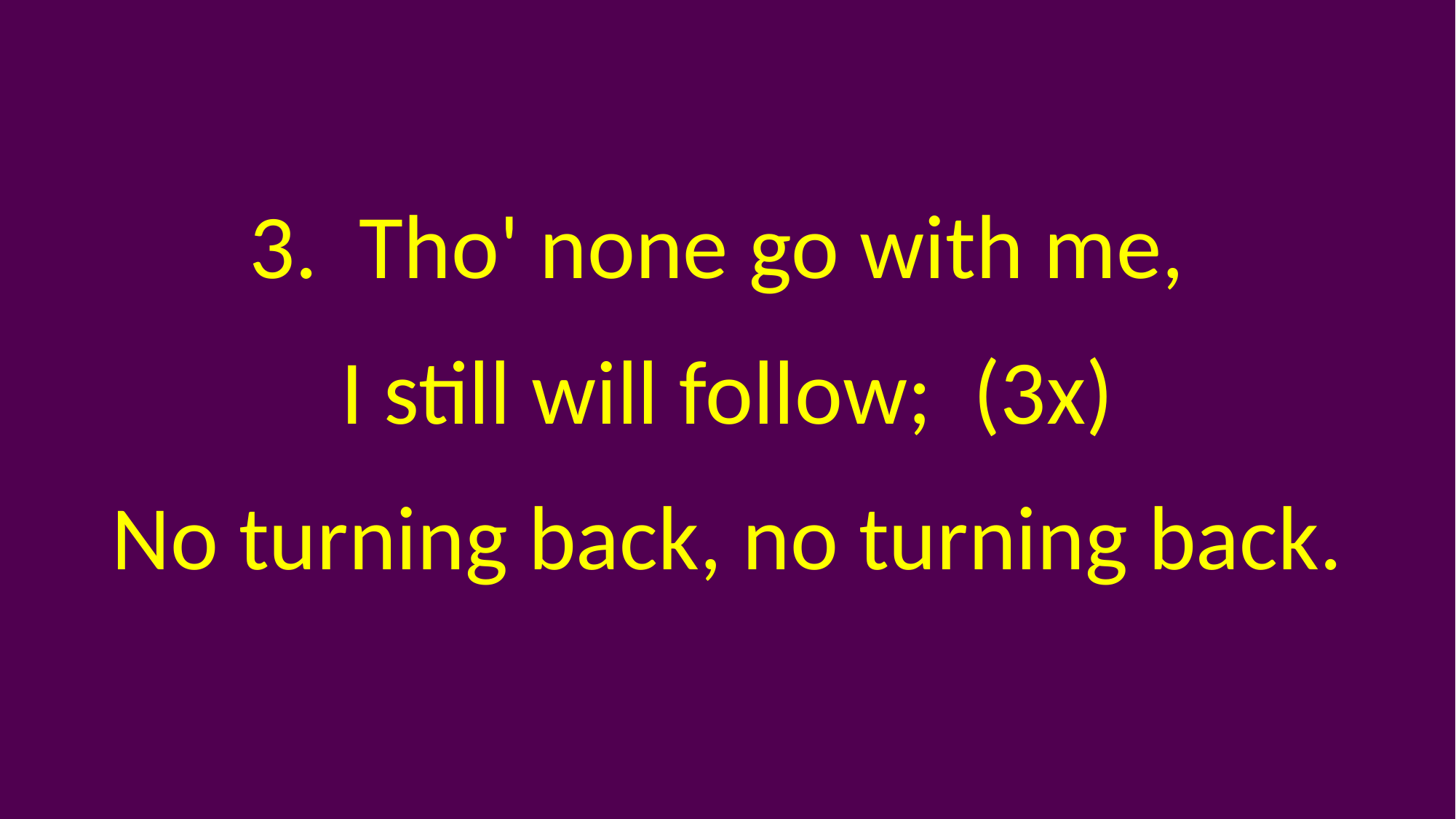

3.  Tho' none go with me,
I still will follow;  (3x)
No turning back, no turning back.